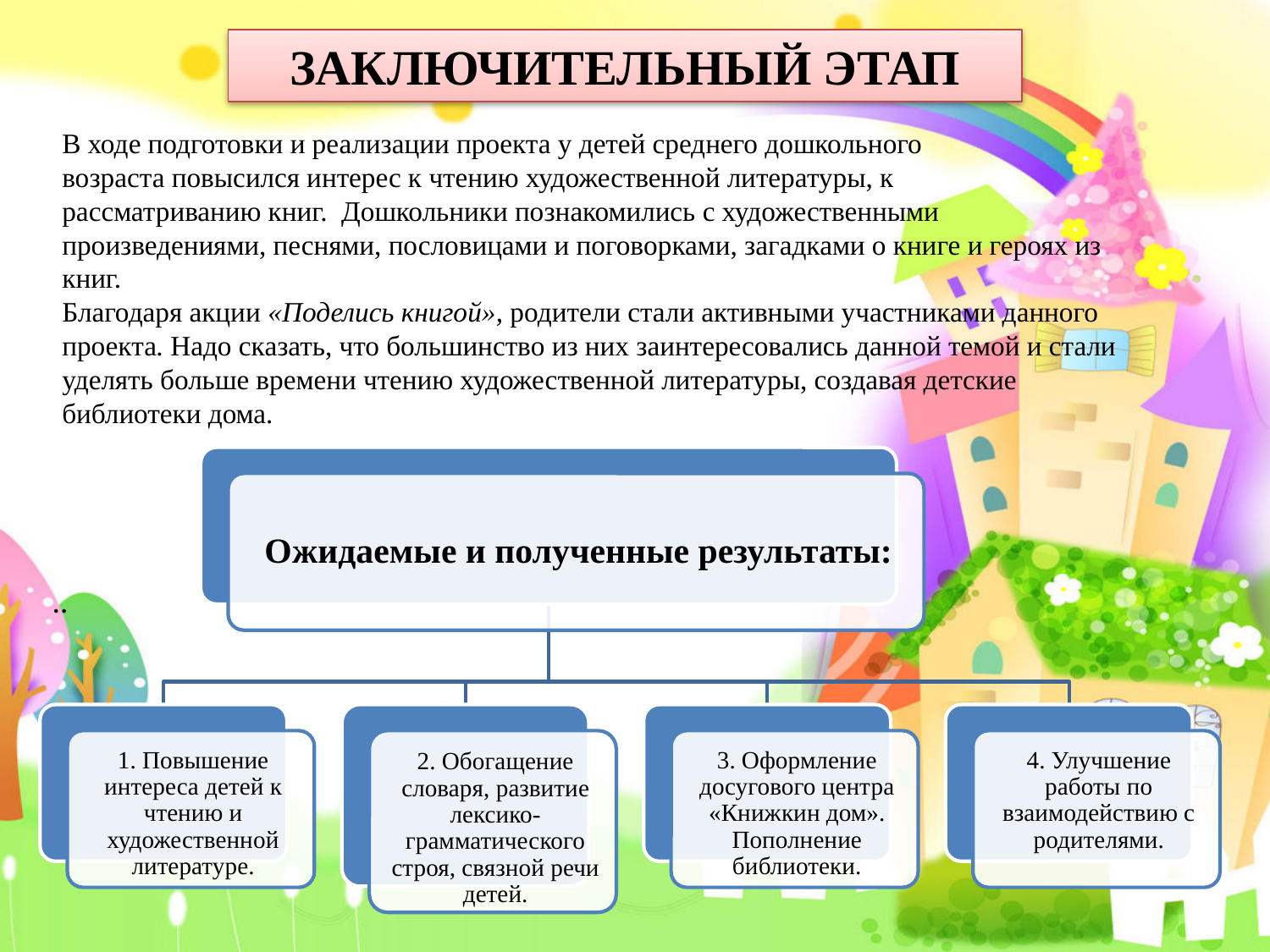

ЗАКЛЮЧИТЕЛЬНЫЙ ЭТАП
В ходе подготовки и реализации проекта у детей среднего дошкольного возраста повысился интерес к чтению художественной литературы, к рассматриванию книг.  Дошкольники познакомились с художественными произведениями, песнями, пословицами и поговорками, загадками о книге и героях из книг.
Благодаря акции «Поделись книгой», родители стали активными участниками данного проекта. Надо сказать, что большинство из них заинтересовались данной темой и стали  уделять больше времени чтению художественной литературы, создавая детские библиотеки дома.

Ожидаемые и полученные результаты:
1. Повышение интереса детей к чтению и художественной литературе.
2. Обогащение словаря, развитие лексико-грамматического строя, связной речи детей.
3. Оформление досугового центра «Книжкин дом». Пополнение библиотеки.
4. Улучшение работы по взаимодействию с родителями.
..